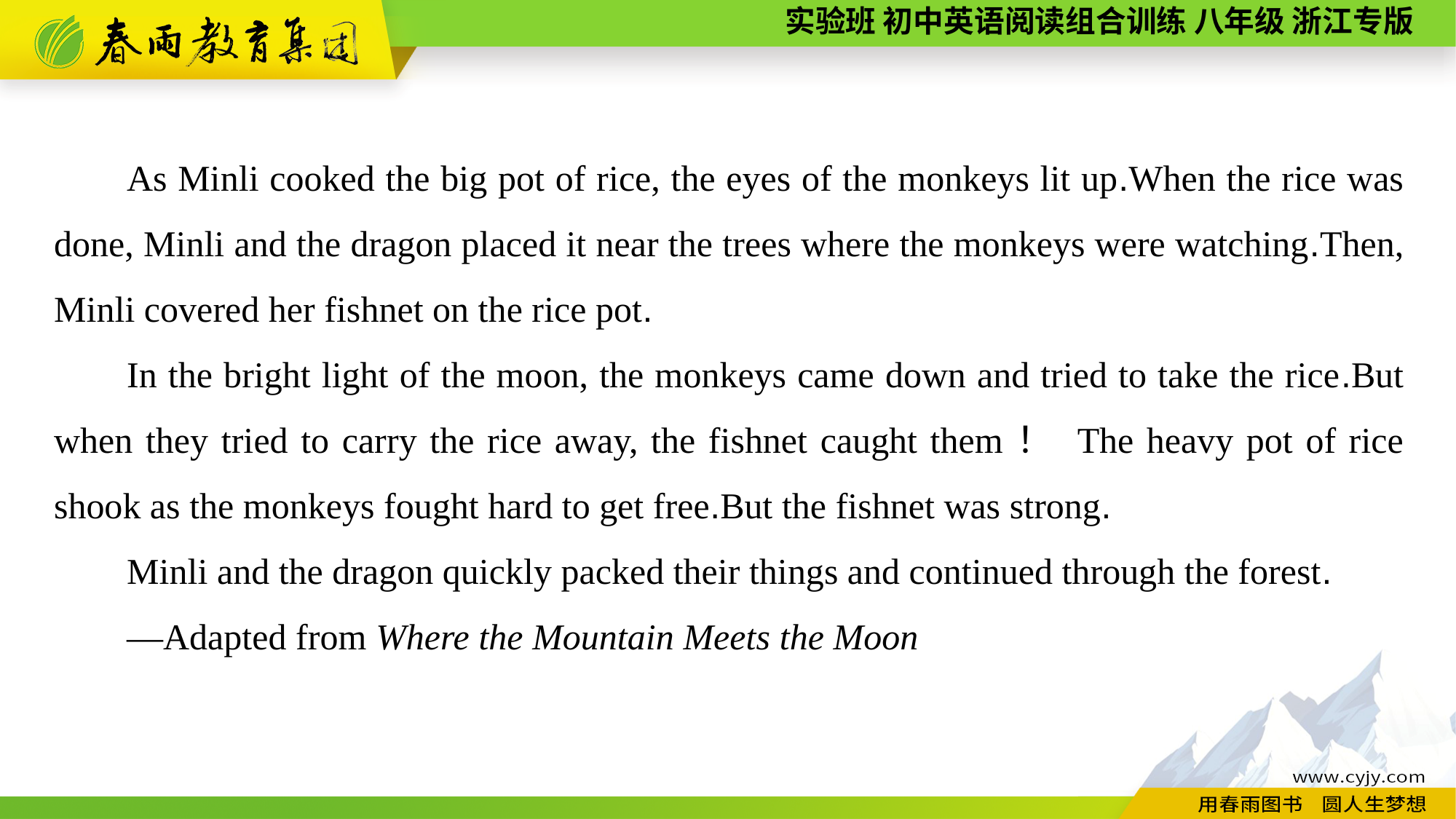

As Minli cooked the big pot of rice, the eyes of the monkeys lit up.When the rice was done, Minli and the dragon placed it near the trees where the monkeys were watching.Then, Minli covered her fishnet on the rice pot.
In the bright light of the moon, the monkeys came down and tried to take the rice.But when they tried to carry the rice away, the fishnet caught them！ The heavy pot of rice shook as the monkeys fought hard to get free.But the fishnet was strong.
Minli and the dragon quickly packed their things and continued through the forest.
—Adapted from Where the Mountain Meets the Moon